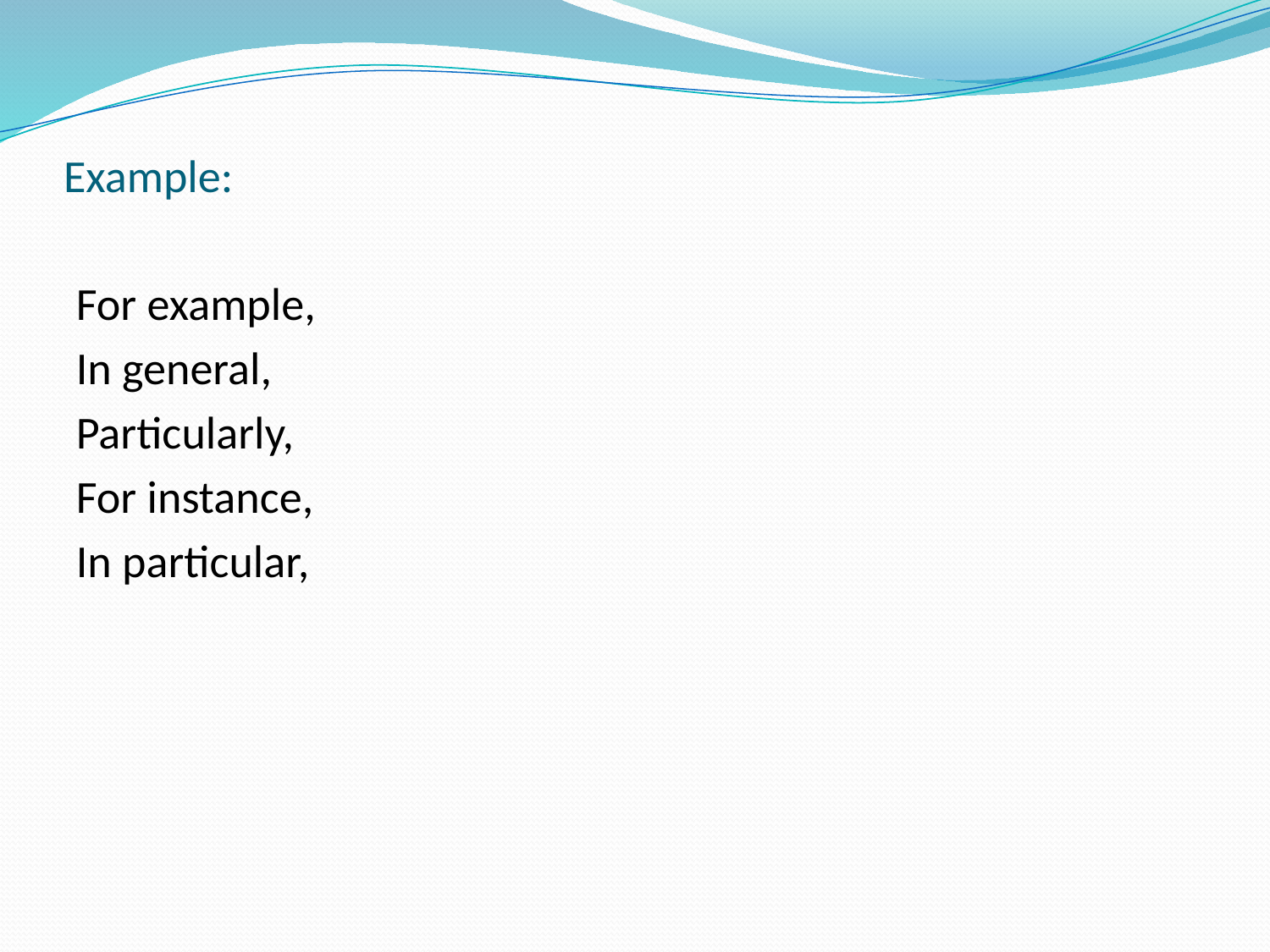

# Example:
For example,
In general,
Particularly,
For instance,
In particular,